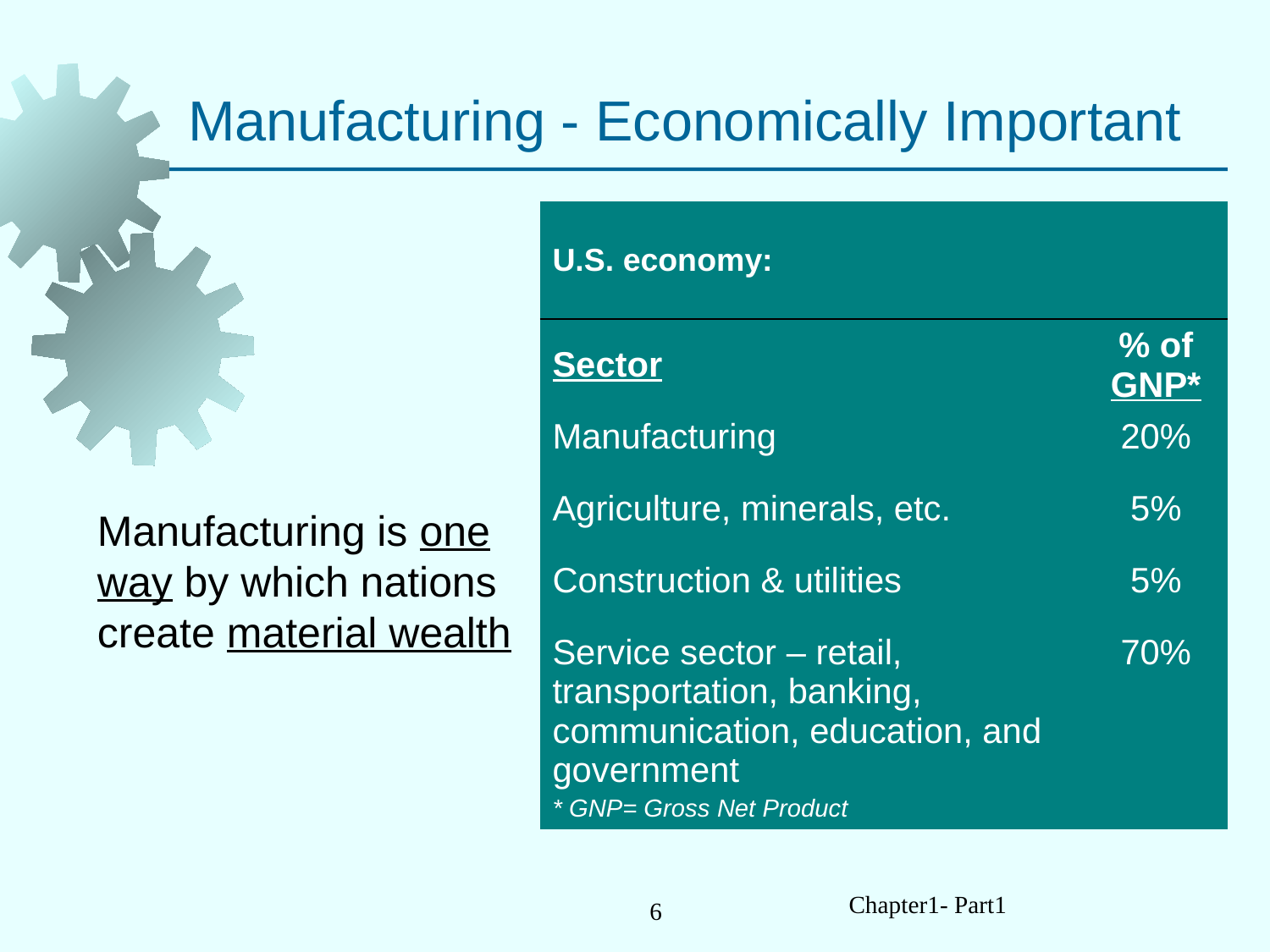

# Manufacturing - Economically Important
| U.S. economy: |  |
| --- | --- |
| Sector | % of GNP\* |
| Manufacturing | 20% |
| Agriculture, minerals, etc. | 5% |
| Construction & utilities | 5% |
| Service sector – retail, transportation, banking, communication, education, and government \* GNP= Gross Net Product | 70% |
Manufacturing is one way by which nations create material wealth
Chapter1- Part1
6